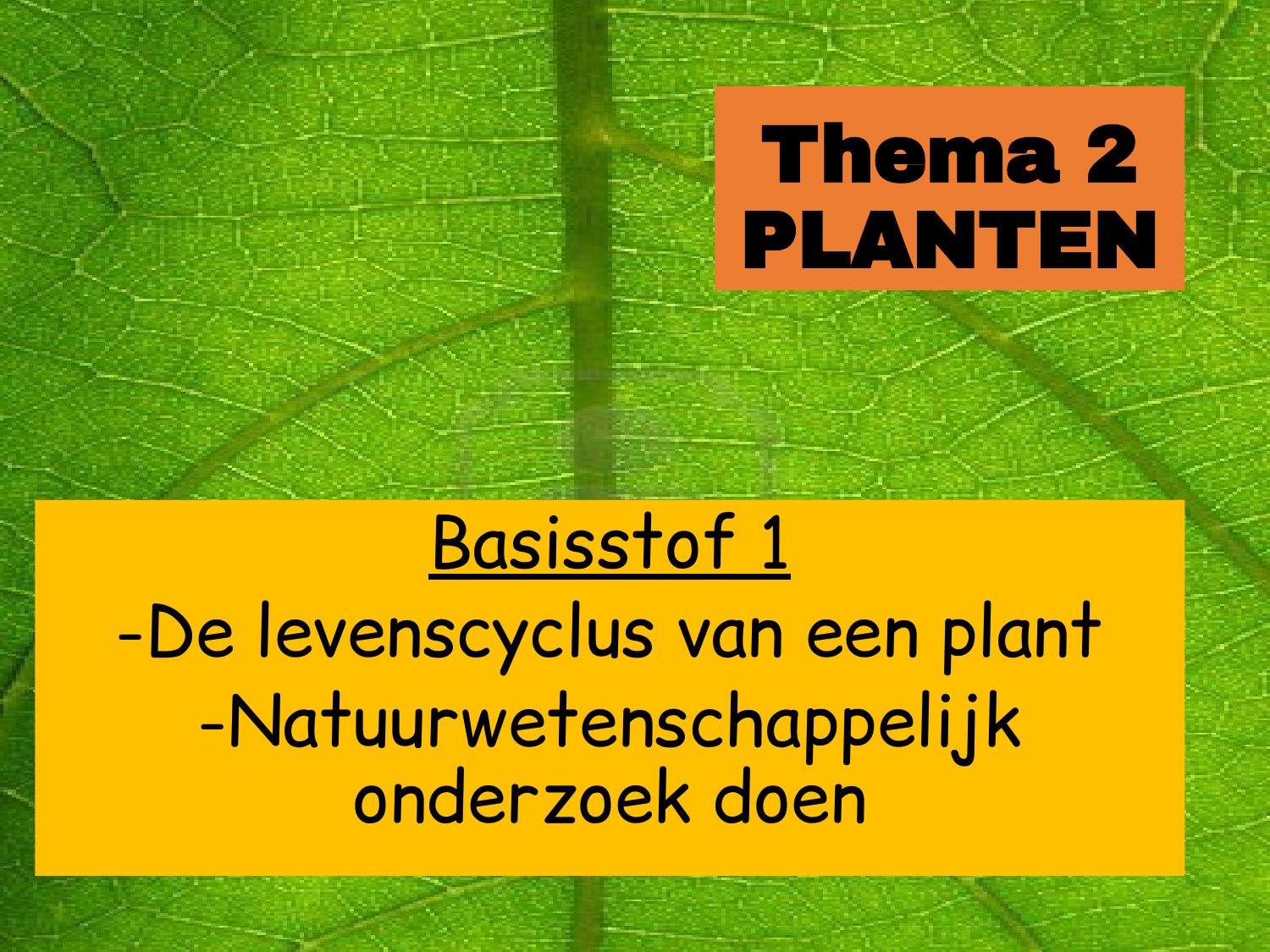

# Thema 2 PLANTEN
Basisstof 1
-De levenscyclus van een plant
-Natuurwetenschappelijk onderzoek doen